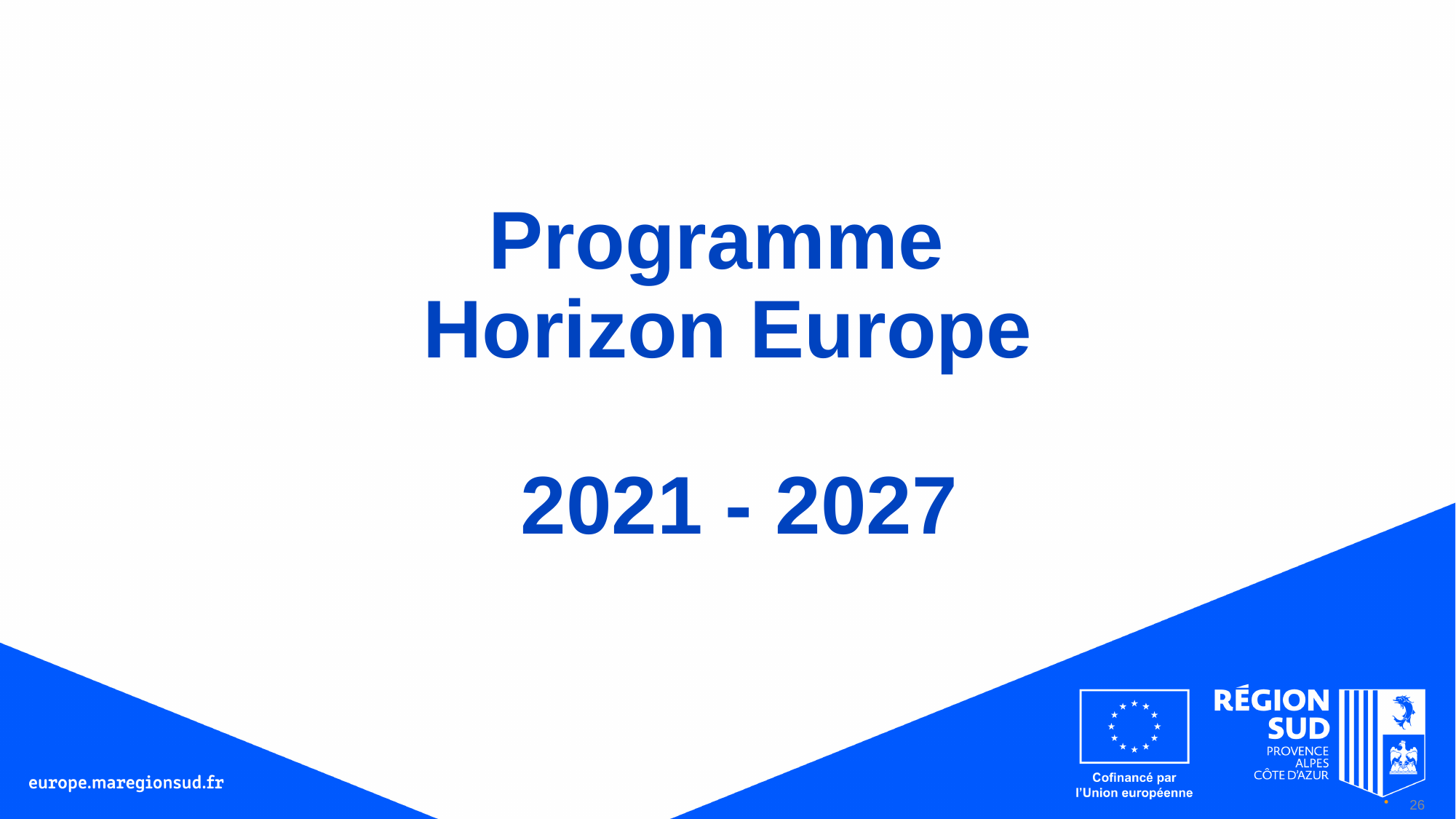

Programme
Horizon Europe

 2021 - 2027
26